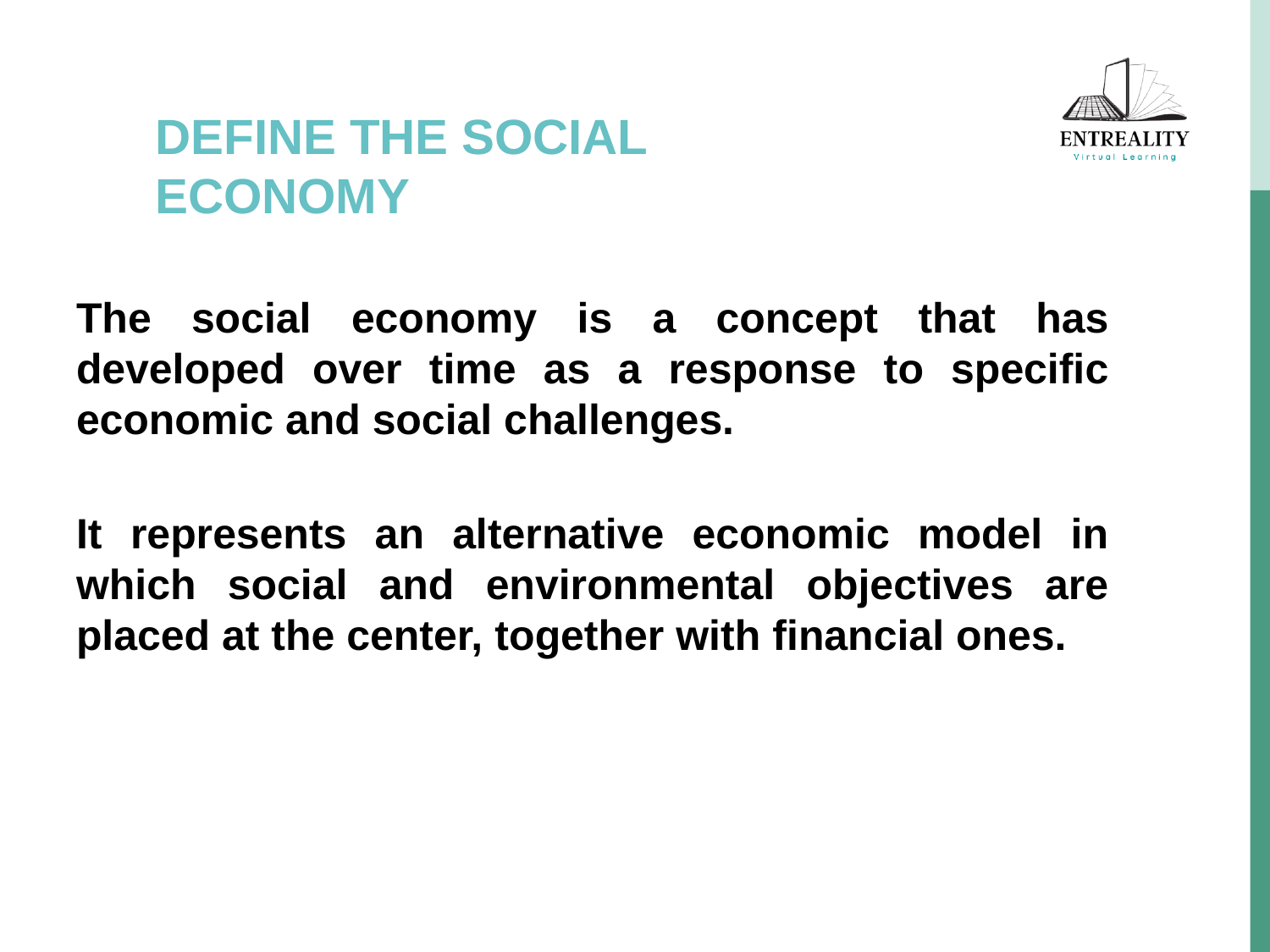

# DEFINE THE SOCIAL          ECONOMY

The social economy is a concept that has developed over time as a response to specific economic and social challenges.

It represents an alternative economic model in which social and environmental objectives are placed at the center, together with financial ones.